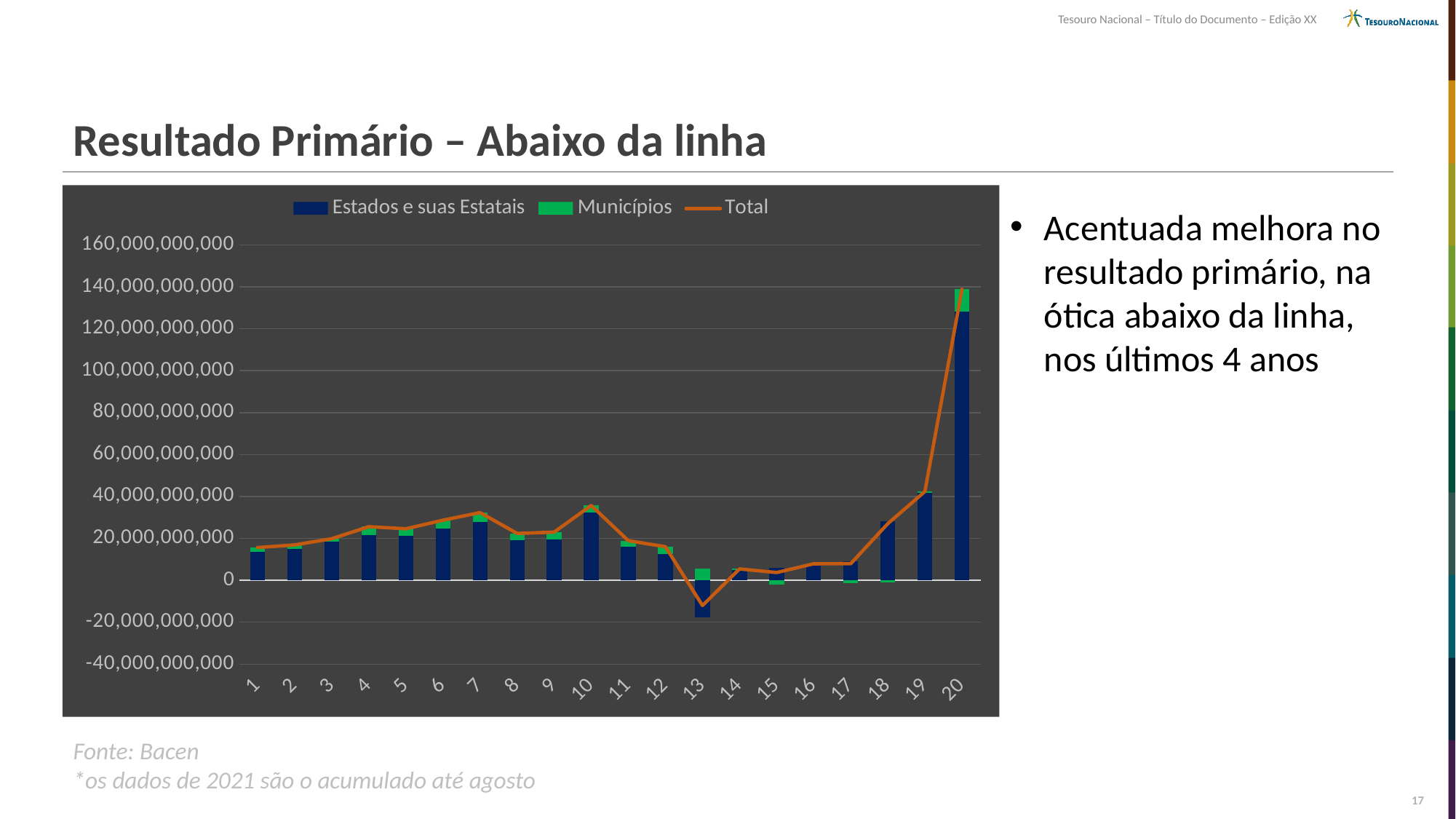

Tesouro Nacional – Título do Documento – Edição XX
# Resultado Primário – Abaixo da linha

### Chart

| Category | Estados e suas Estatais | Municípios | Total |
|---|---|---|---|
Acentuada melhora no resultado primário, na ótica abaixo da linha, nos últimos 4 anos
Fonte: Bacen
*os dados de 2021 são o acumulado até agosto
17
7 de outubro de 2021